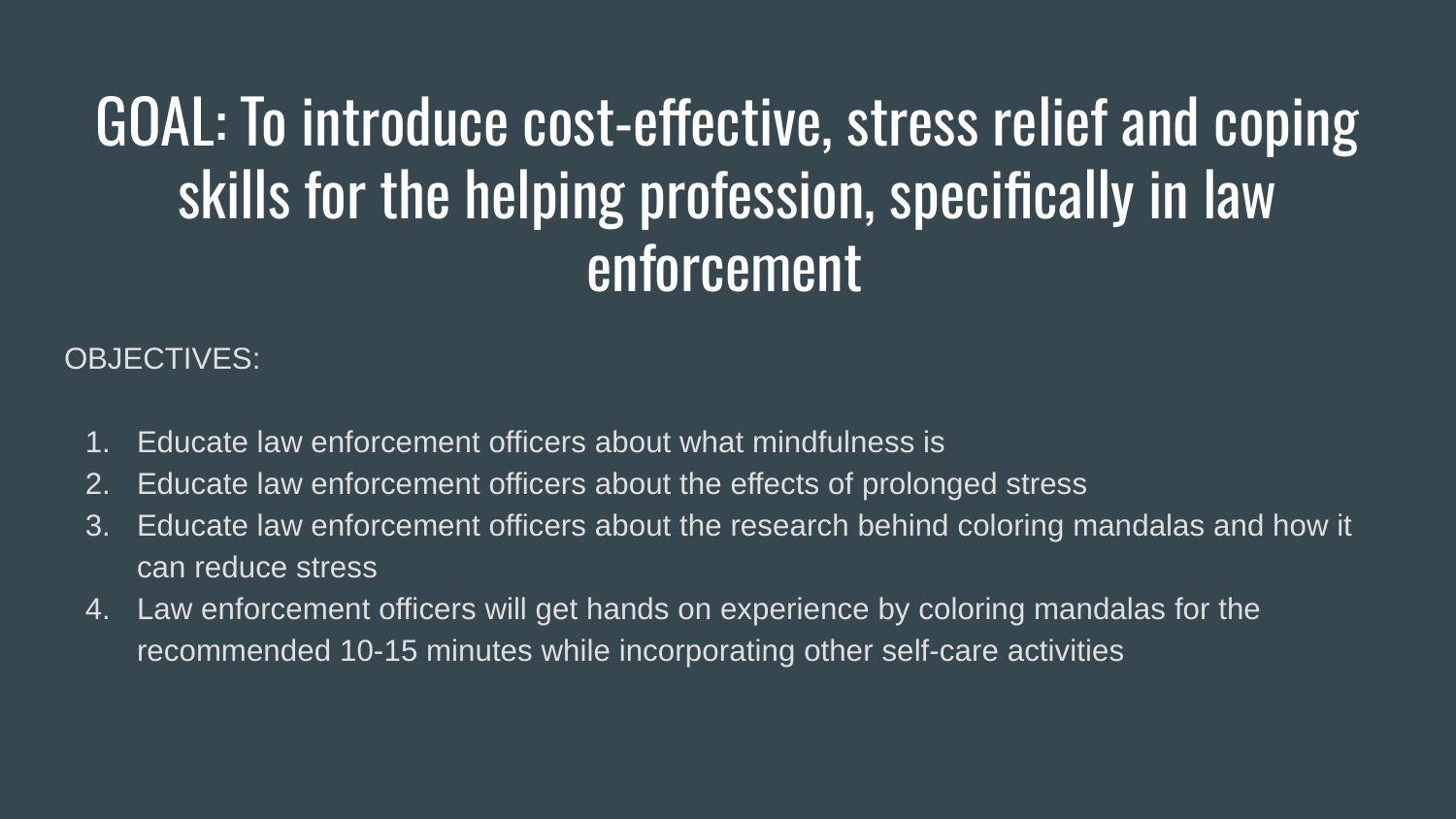

# GOAL: To introduce cost-effective, stress relief and coping skills for the helping profession, specifically in law enforcement

OBJECTIVES:

Educate law enforcement officers about what mindfulness is
Educate law enforcement officers about the effects of prolonged stress
Educate law enforcement officers about the research behind coloring mandalas and how it can reduce stress
Law enforcement officers will get hands on experience by coloring mandalas for the recommended 10-15 minutes while incorporating other self-care activities